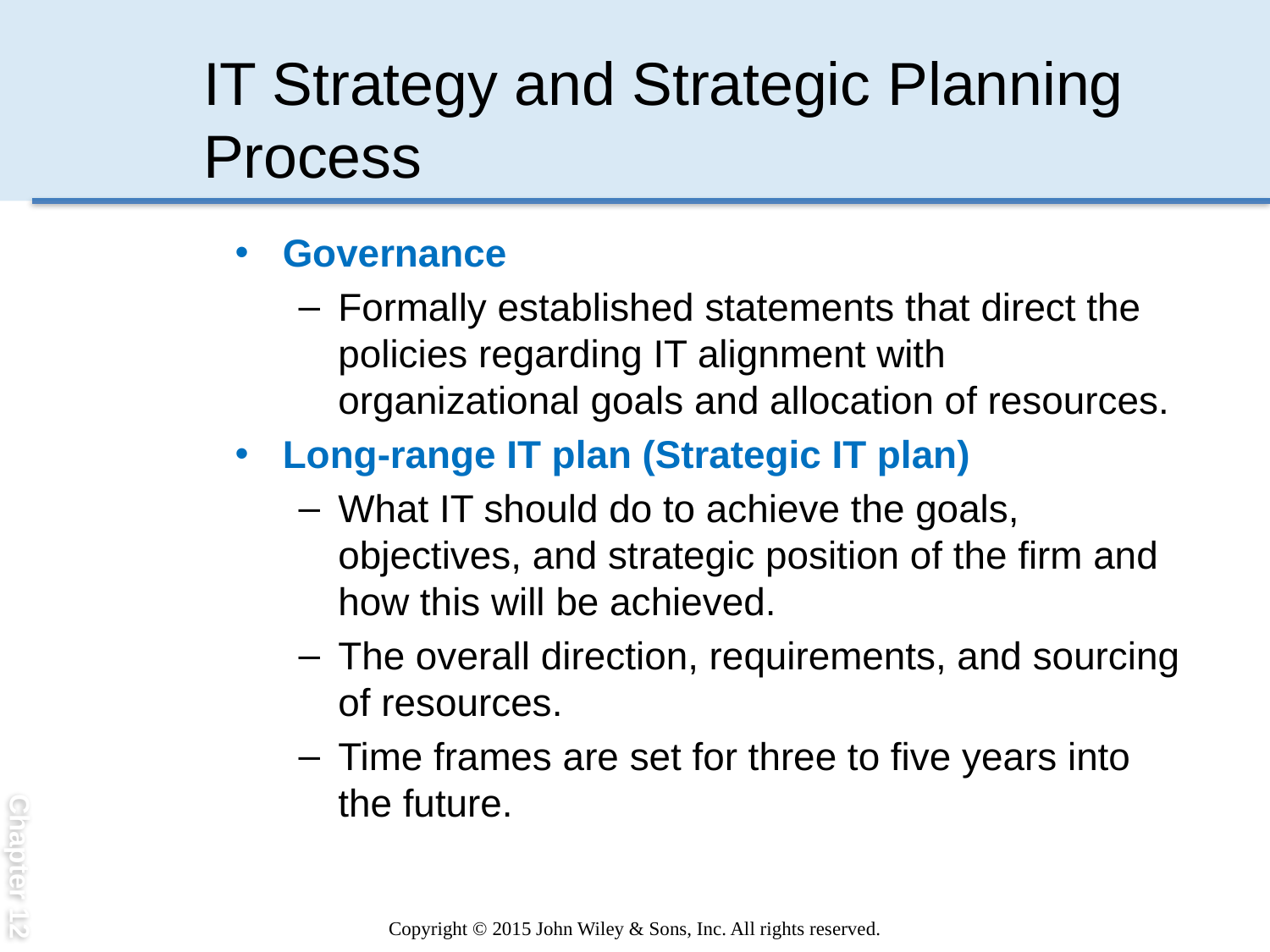

Chapter 12
# IT Strategy and Strategic Planning Process
Governance
Formally established statements that direct the policies regarding IT alignment with organizational goals and allocation of resources.
Long-range IT plan (Strategic IT plan)
What IT should do to achieve the goals, objectives, and strategic position of the firm and how this will be achieved.
The overall direction, requirements, and sourcing of resources.
Time frames are set for three to five years into the future.